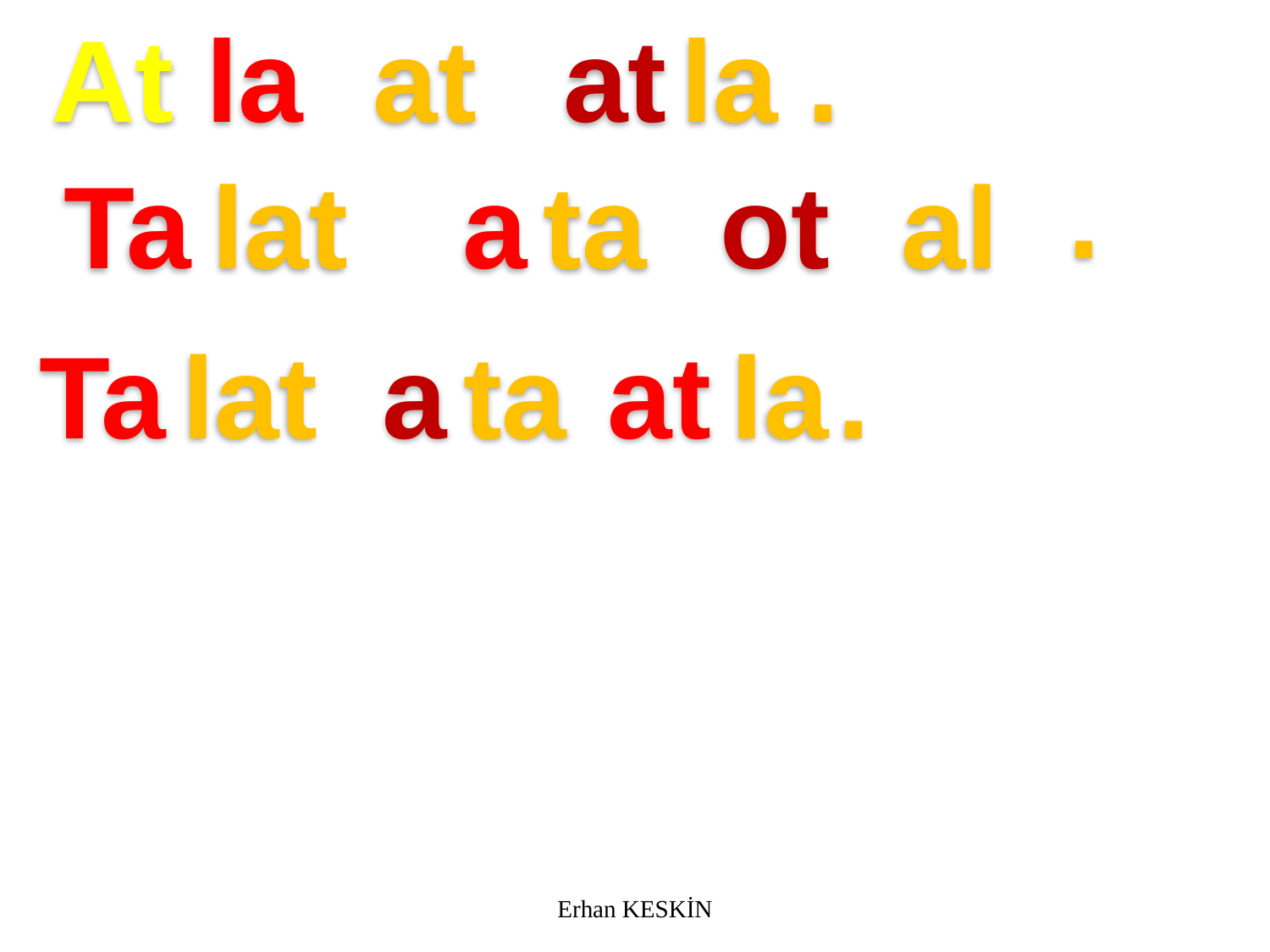

At
la
at
at
la
.
.
Ta
lat
a
ta
ot
al
Ta
lat
a
ta
at
la
.
Erhan KESKİN